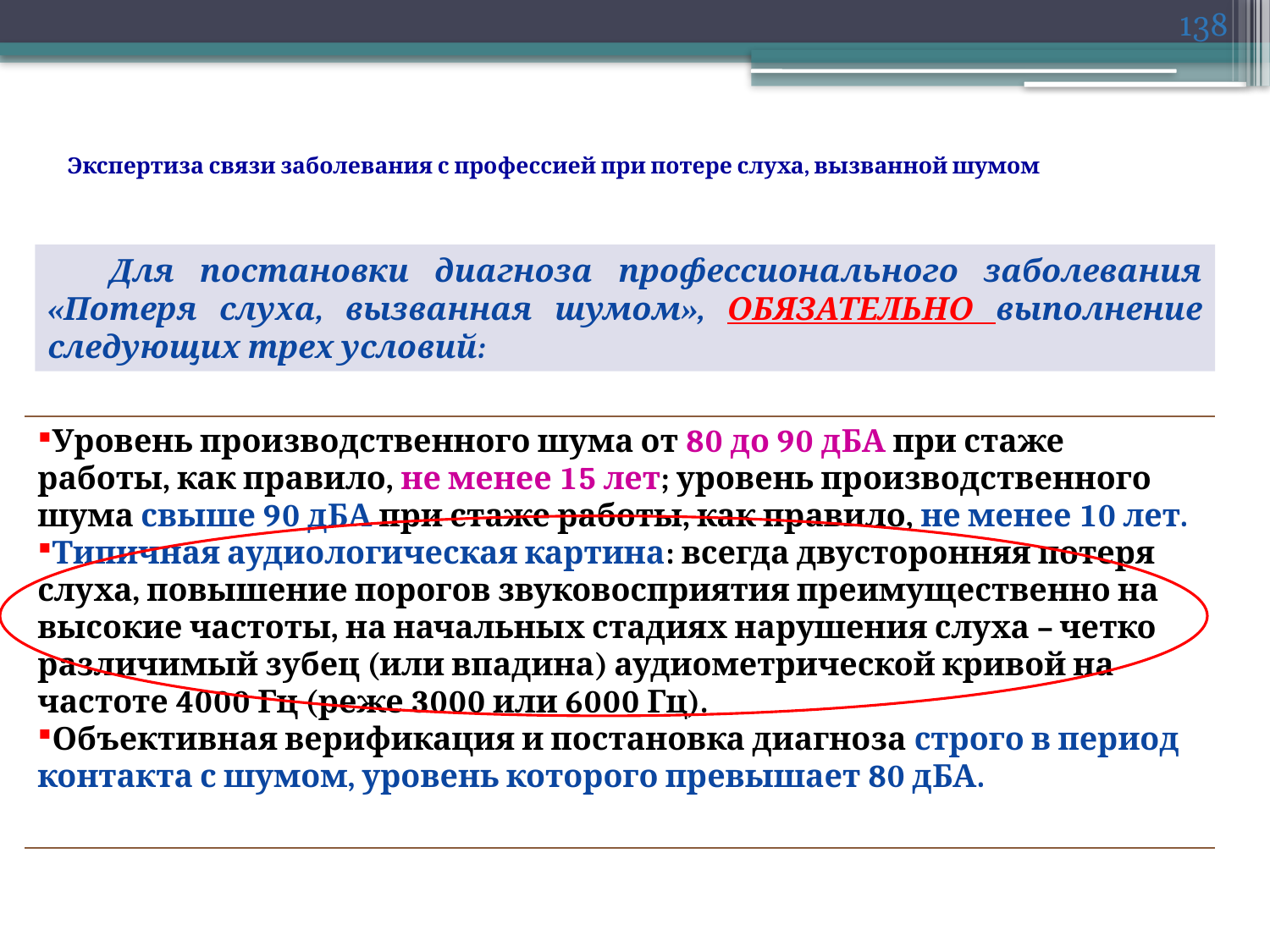

138
# Экспертиза связи заболевания с профессией при потере слуха, вызванной шумом
Для постановки диагноза профессионального заболевания «Потеря слуха, вызванная шумом», ОБЯЗАТЕЛЬНО выполнение следующих трех условий:
| Уровень производственного шума от 80 до 90 дБА при стаже работы, как правило, не менее 15 лет; уровень производственного шума свыше 90 дБА при стаже работы, как правило, не менее 10 лет. Типичная аудиологическая картина: всегда двусторонняя потеря слуха, повышение порогов звуковосприятия преимущественно на высокие частоты, на начальных стадиях нарушения слуха – четко различимый зубец (или впадина) аудиометрической кривой на частоте 4000 Гц (реже 3000 или 6000 Гц). Объективная верификация и постановка диагноза строго в период контакта с шумом, уровень которого превышает 80 дБА. |
| --- |